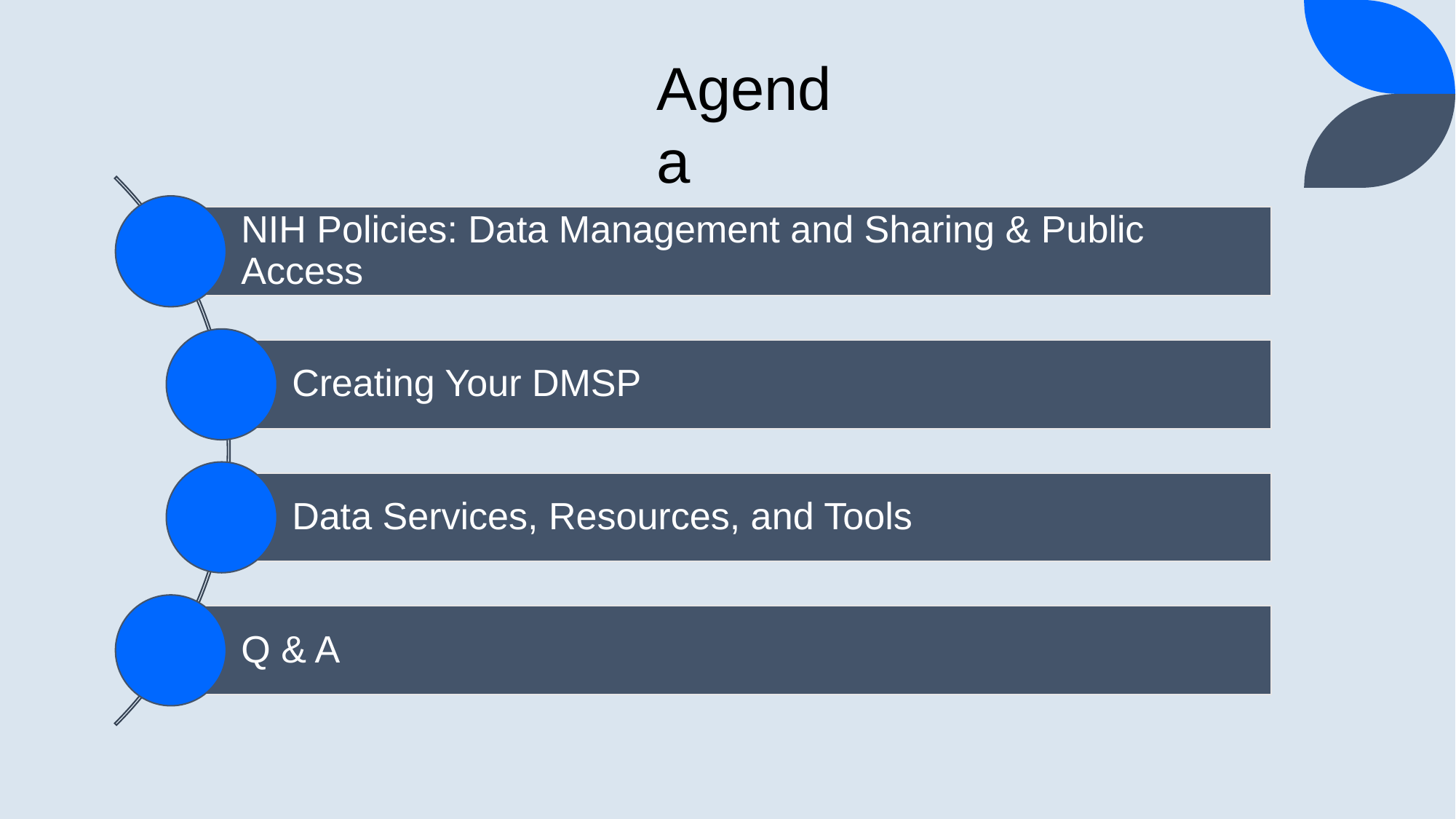

Agenda
NIH Policies: Data Management and Sharing & Public Access
Creating Your DMSP
Data Services, Resources, and Tools
Q & A